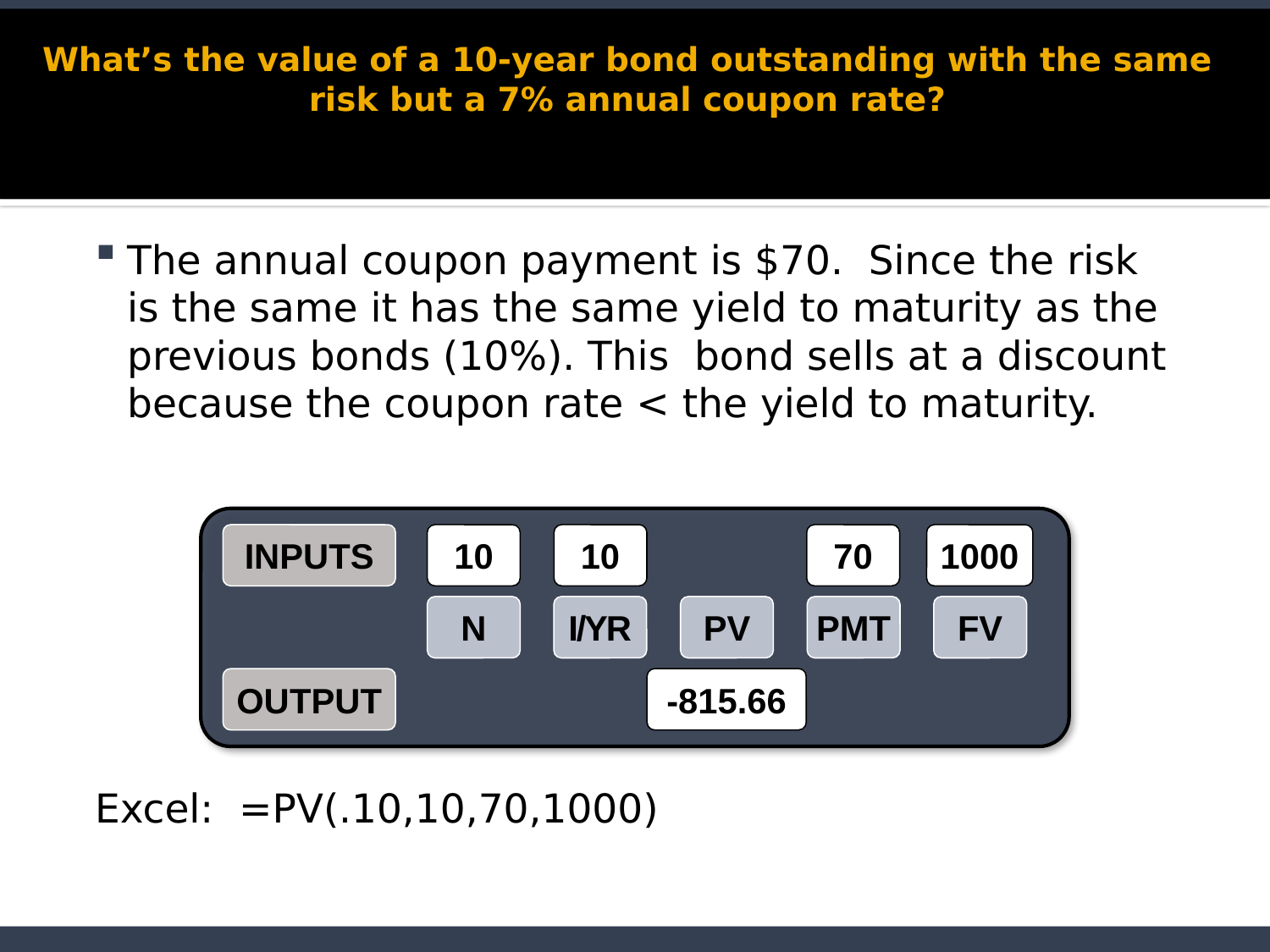

# What’s the value of a 10-year bond outstanding with the same risk but a 7% annual coupon rate?
The annual coupon payment is $70.  Since the risk is the same it has the same yield to maturity as the previous bonds (10%). This  bond sells at a discount because the coupon rate < the yield to maturity.

Excel:  =PV(.10,10,70,1000)

INPUTS
10
10
70
1000
N
I/YR
PV
PMT
FV
OUTPUT
-815.66